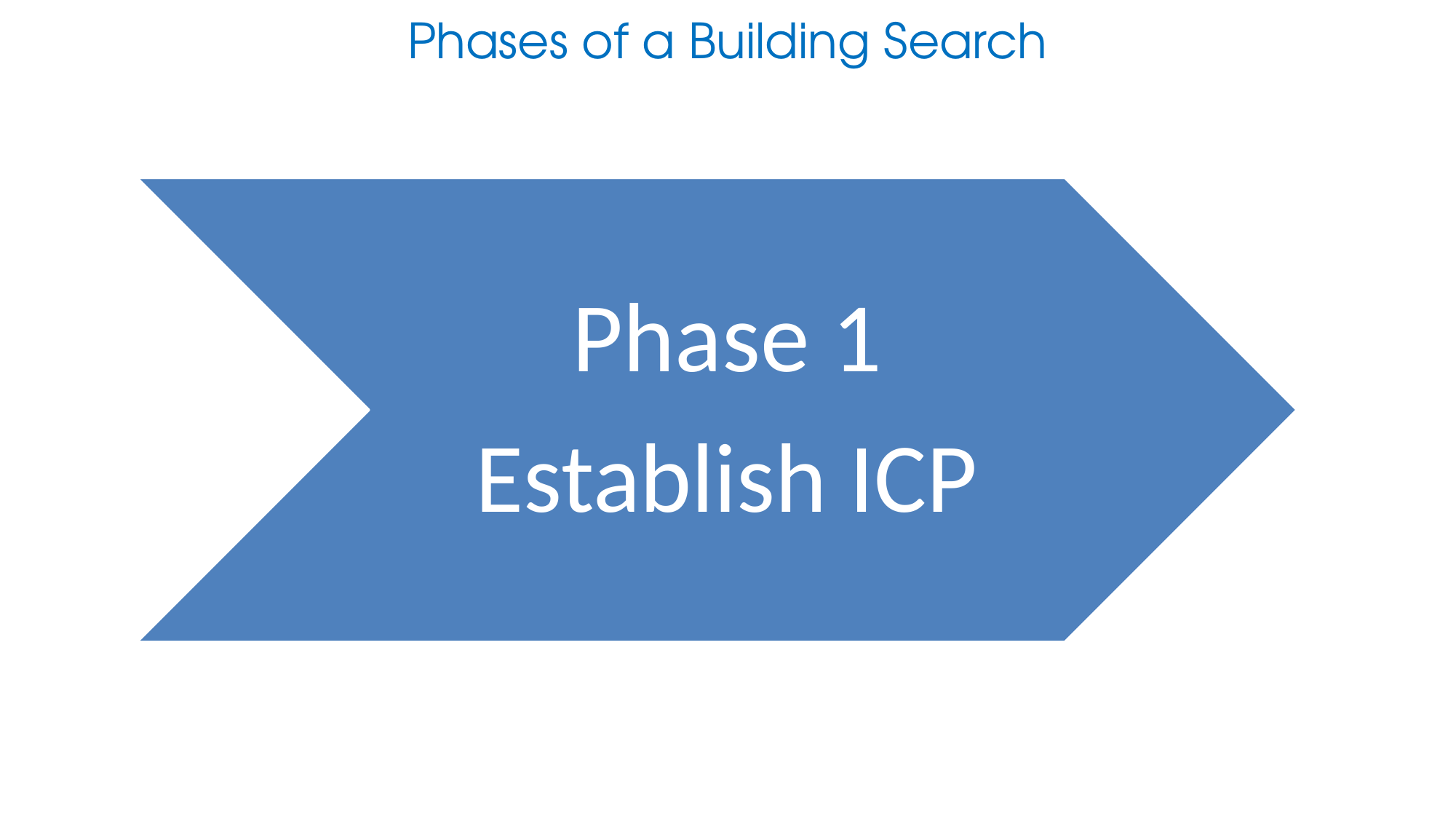

# Phases of a Building Search

Phase 1
Establish ICP